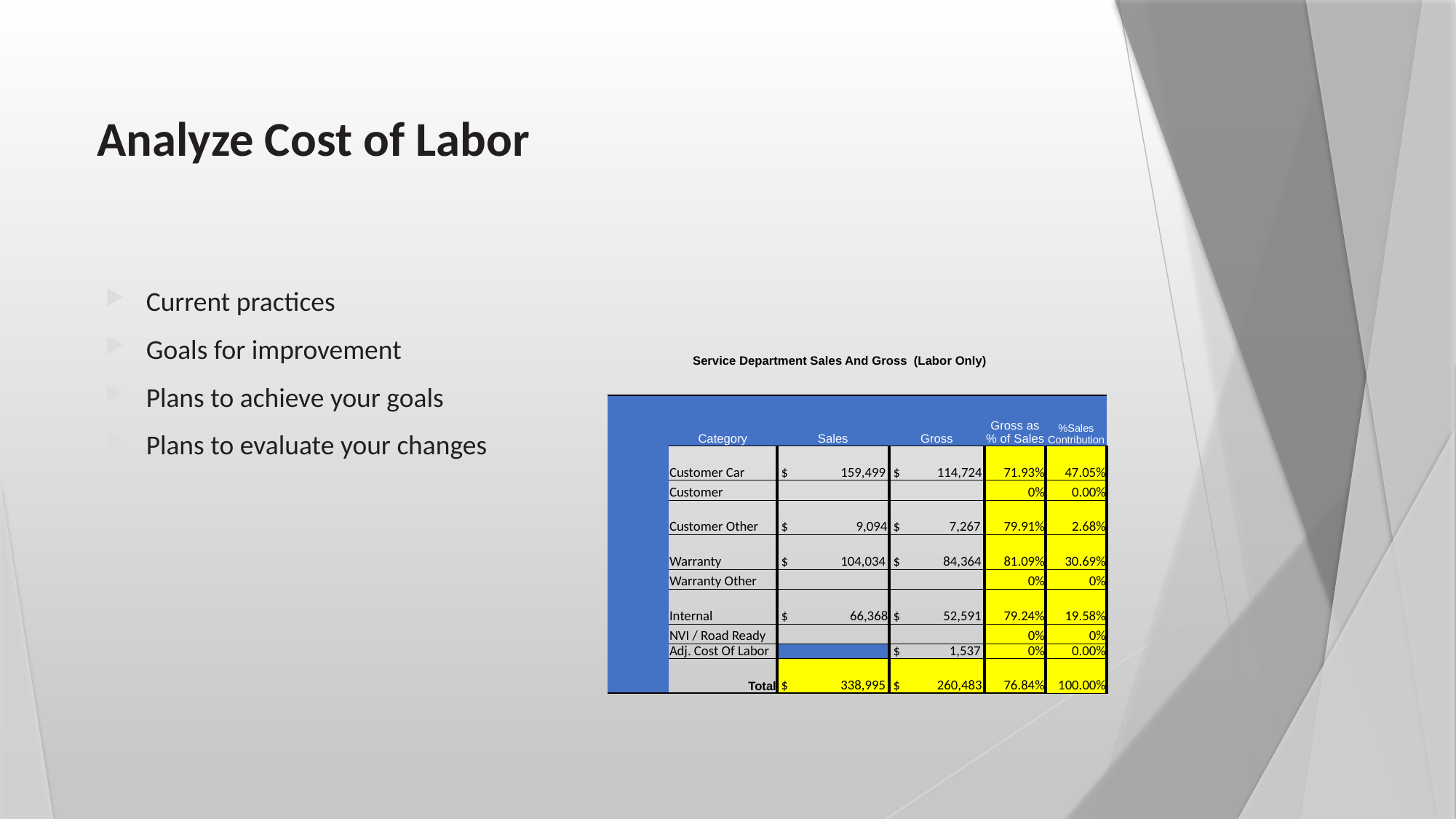

# Analyze Cost of Labor

Current practices
Goals for improvement
Plans to achieve your goals
Plans to evaluate your changes

| Service Department Sales And Gross (Labor Only) |  |  |  |  |  |
| --- | --- | --- | --- | --- | --- |
|  |  |  |  |  |  |
|  | Category | Sales | Gross | Gross as % of Sales | %Sales Contribution |
|  | Customer Car | $ 159,499 | $ 114,724 | 71.93% | 47.05% |
|  | Customer |  |  | 0% | 0.00% |
|  | Customer Other | $ 9,094 | $ 7,267 | 79.91% | 2.68% |
|  | Warranty | $ 104,034 | $ 84,364 | 81.09% | 30.69% |
|  | Warranty Other |  |  | 0% | 0% |
|  | Internal | $ 66,368 | $ 52,591 | 79.24% | 19.58% |
|  | NVI / Road Ready |  |  | 0% | 0% |
|  | Adj. Cost Of Labor |  | $ 1,537 | 0% | 0.00% |
|  | Total | $ 338,995 | $ 260,483 | 76.84% | 100.00% |